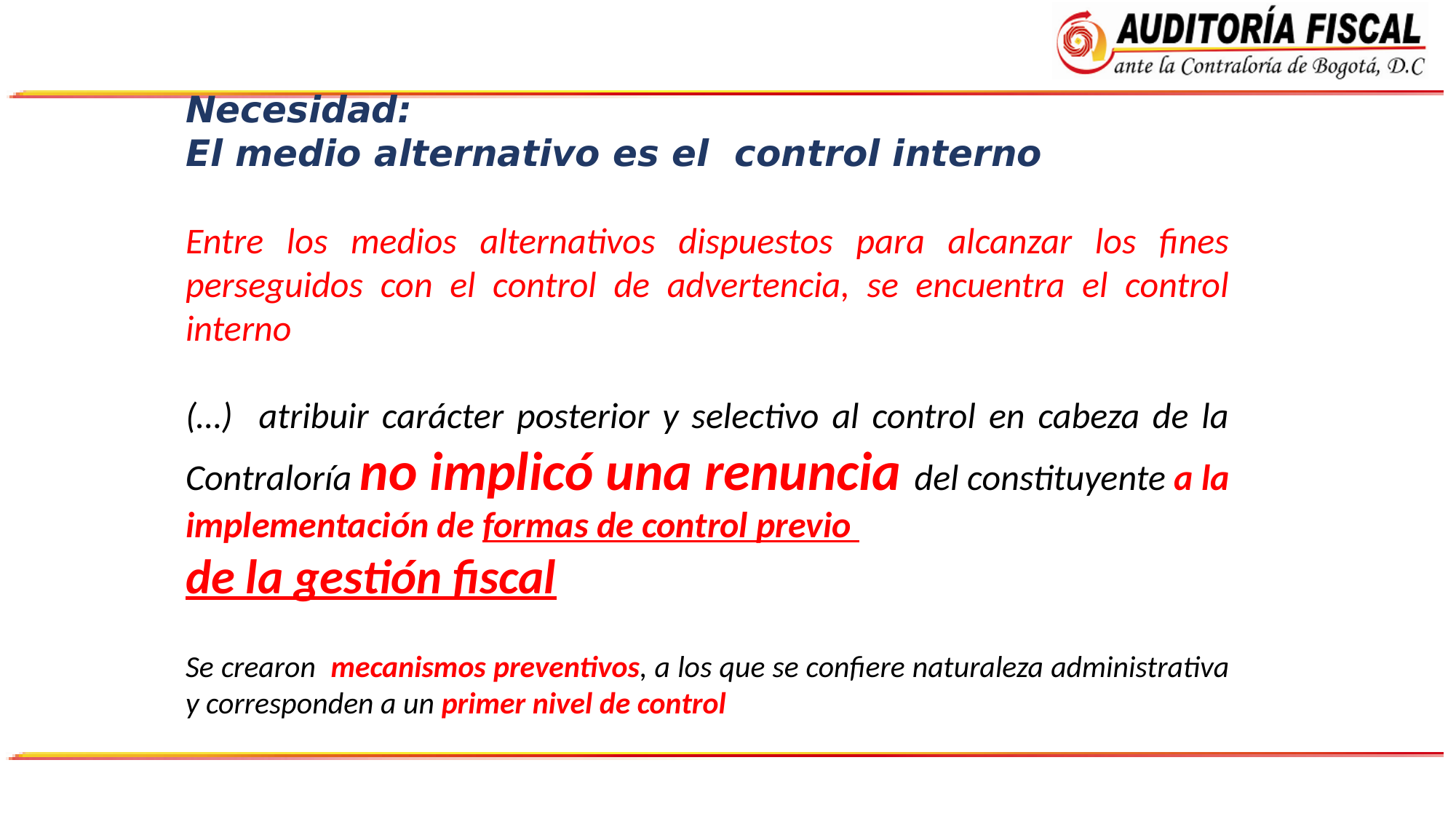

Necesidad:
El medio alternativo es el  control interno

Entre los medios alternativos dispuestos para alcanzar los fines perseguidos con el control de advertencia, se encuentra el control interno

(…)  atribuir carácter posterior y selectivo al control en cabeza de la Contraloría no implicó una renuncia del constituyente a la implementación de formas de control previo
de la gestión fiscal

Se crearon  mecanismos preventivos, a los que se confiere naturaleza administrativa y corresponden a un primer nivel de control
Total Procesos
5.045